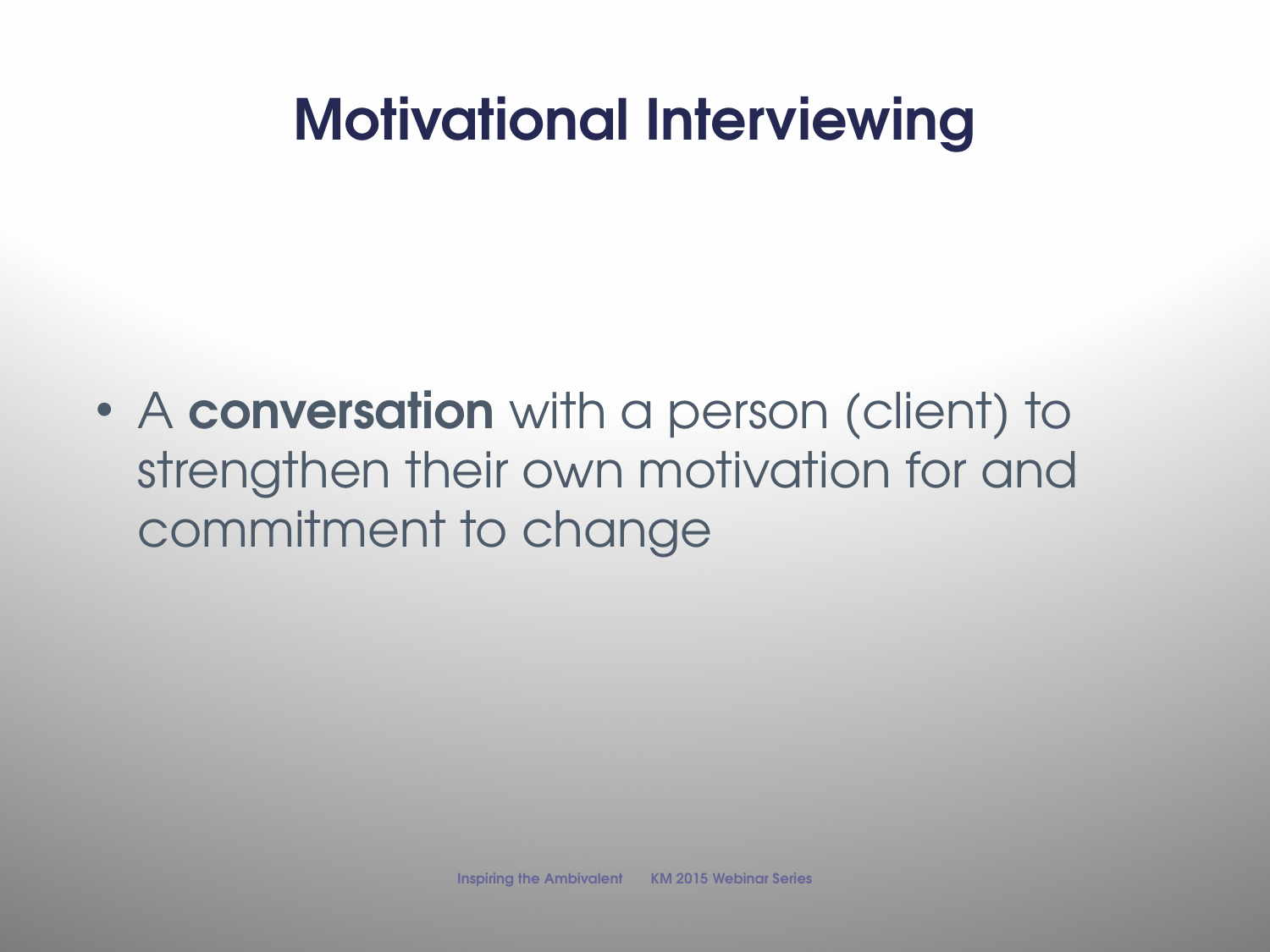

# Motivational Interviewing

A conversation with a person (client) to strengthen their own motivation for and commitment to change

Inspiring the Ambivalent       KM 2015 Webinar Series